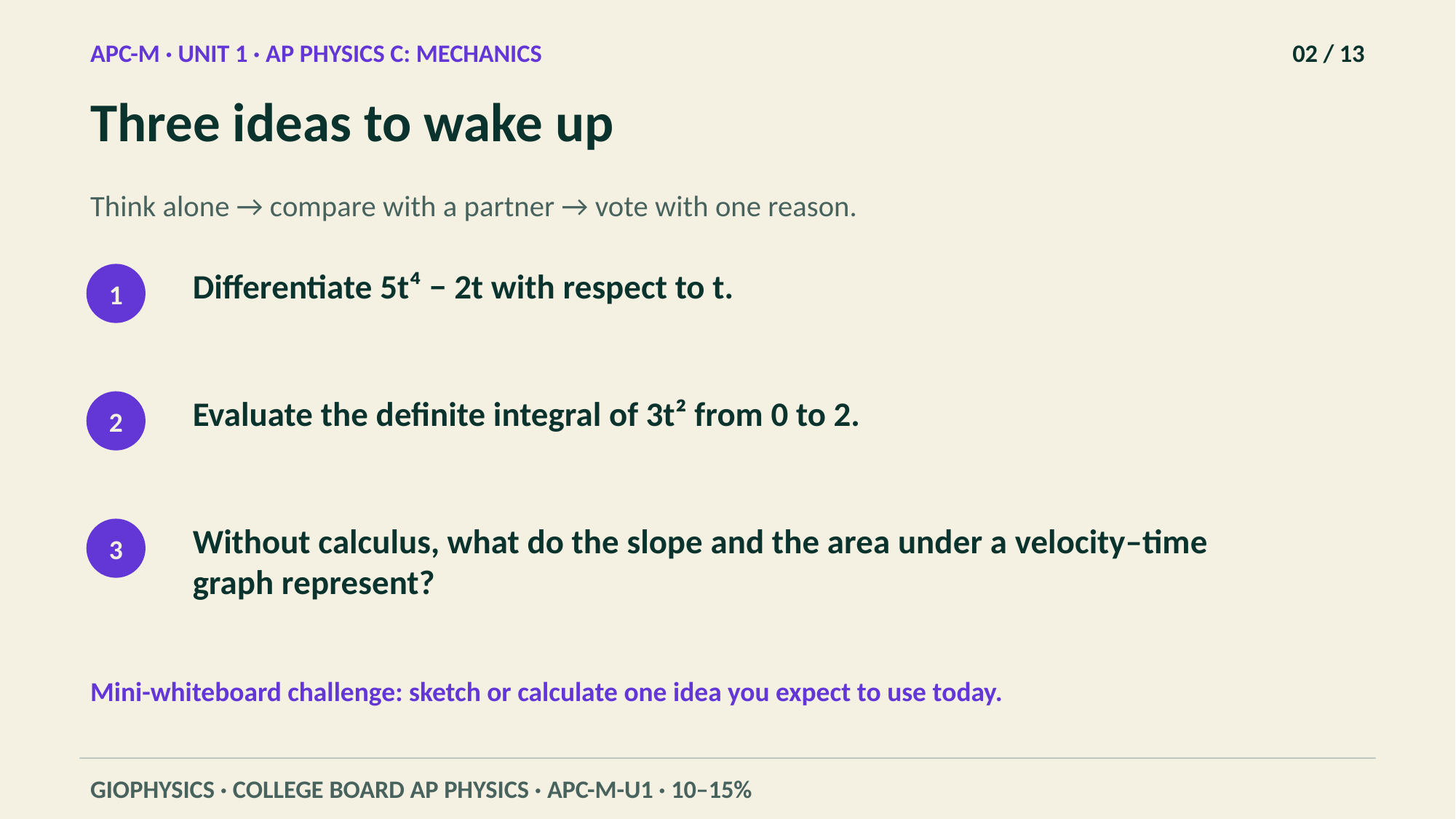

APC-M · UNIT 1 · AP PHYSICS C: MECHANICS
02 / 13
Three ideas to wake up
Think alone → compare with a partner → vote with one reason.
Differentiate 5t⁴ − 2t with respect to t.

1
Evaluate the definite integral of 3t² from 0 to 2.

2
Without calculus, what do the slope and the area under a velocity–time graph represent?

3
Mini-whiteboard challenge: sketch or calculate one idea you expect to use today.

GIOPHYSICS · COLLEGE BOARD AP PHYSICS · APC-M-U1 · 10–15%